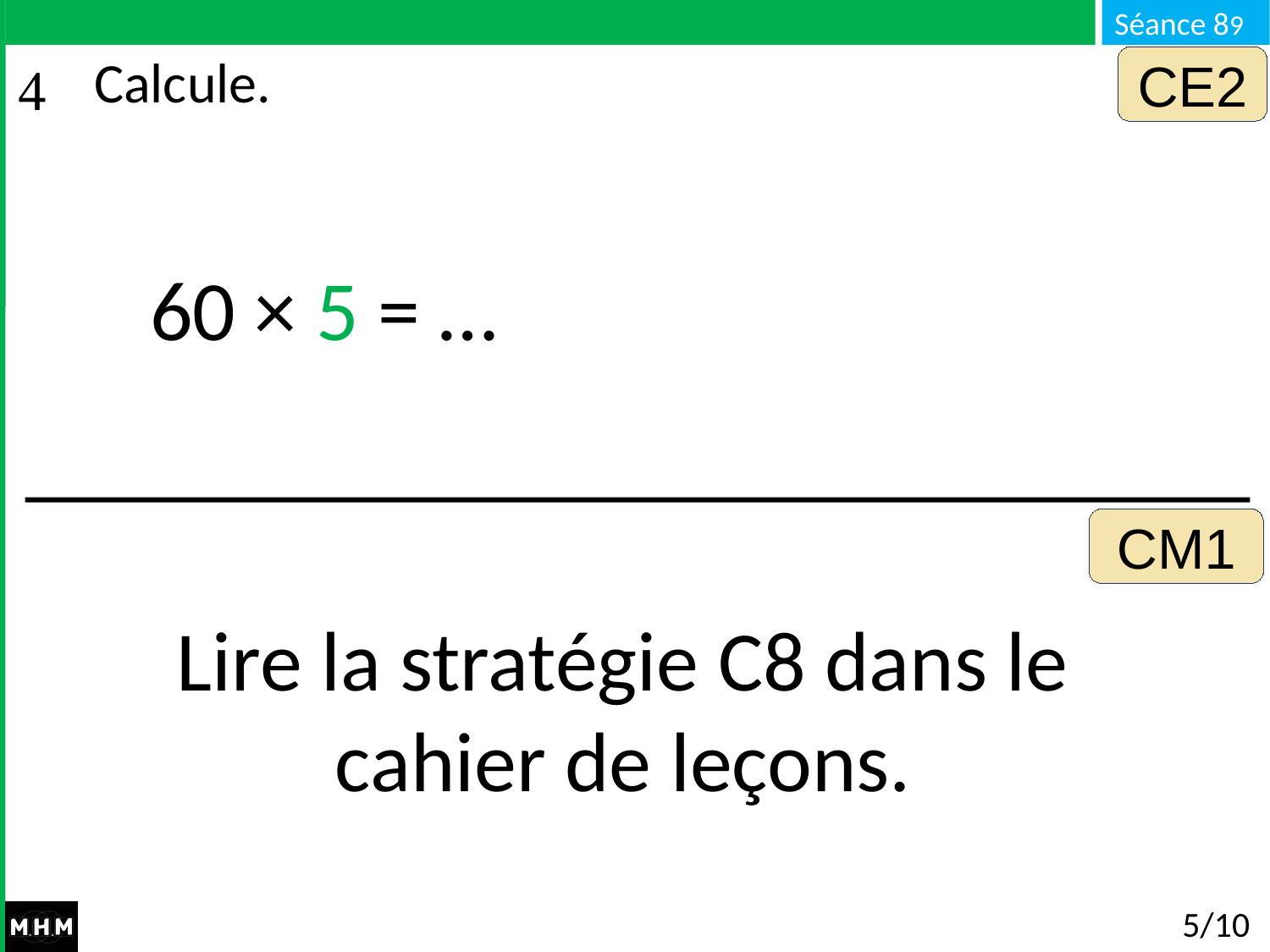

CE2
# Calcule.
60 × 5 = …

CM1
Lire la stratégie C8 dans le cahier de leçons.
5/10